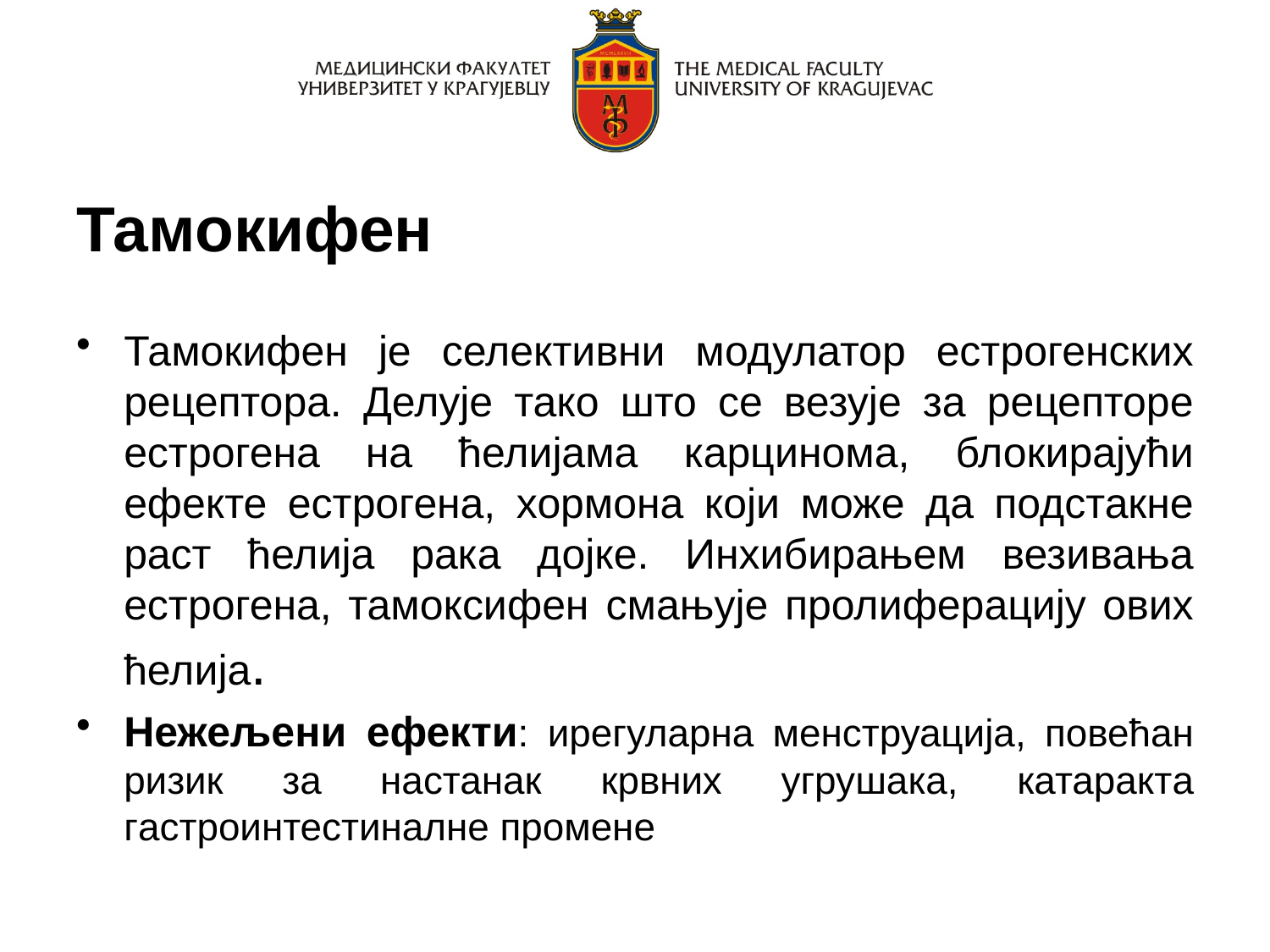

# Тамокифен
Тамокифен је селективни модулатор естрогенских рецептора. Делује тако што се везује за рецепторе естрогена на ћелијама карцинома, блокирајући ефекте естрогена, хормона који може да подстакне раст ћелија рака дојке. Инхибирањем везивања естрогена, тамоксифен смањује пролиферацију ових ћелија.
Нежељени ефекти: ирегуларна менструација, повећан ризик за настанак крвних угрушака, катаракта гастроинтестиналне промене